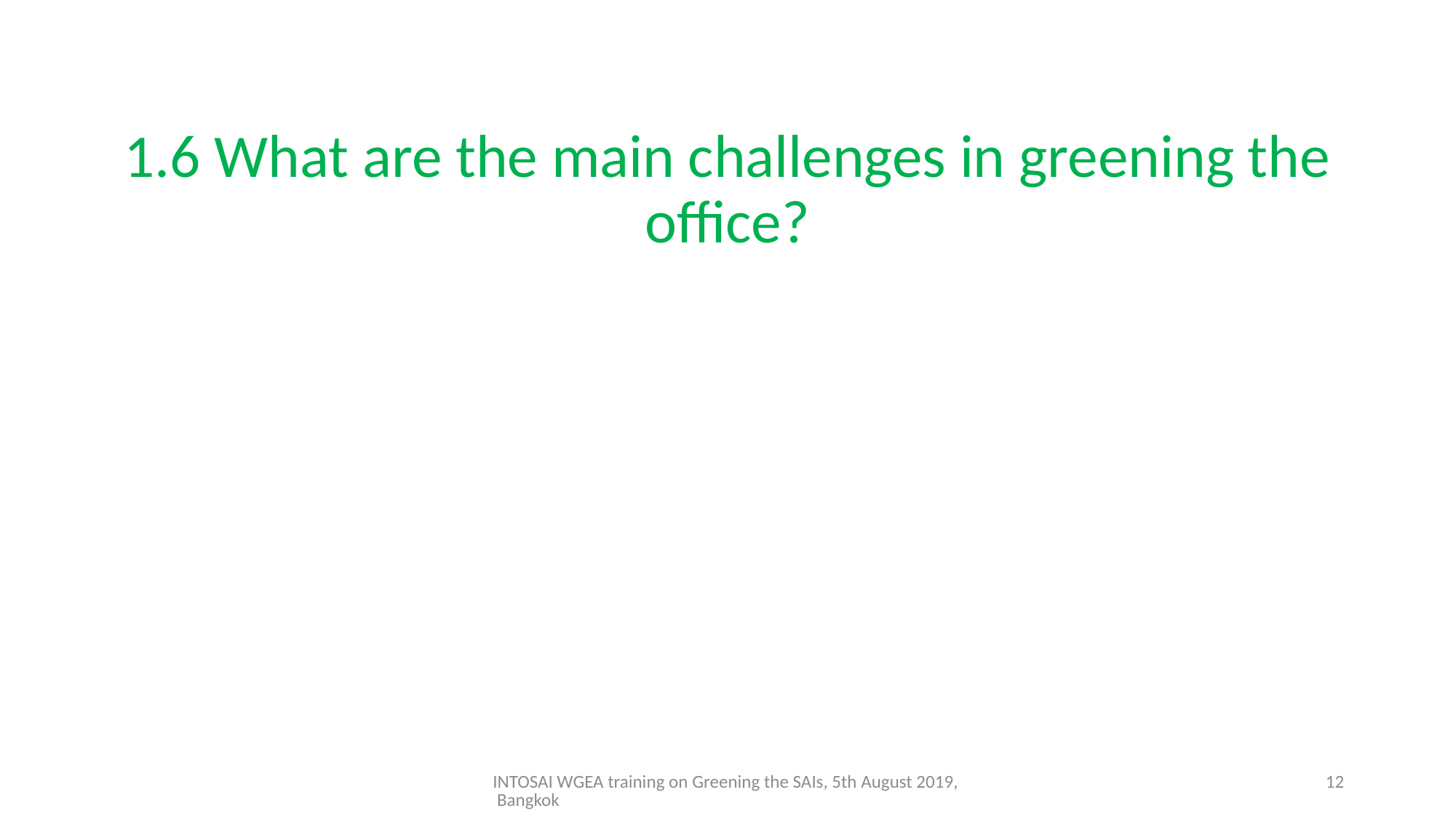

1.6 What are the main challenges in greening the office?

INTOSAI WGEA training on Greening the SAIs, 5th August 2019, Bangkok
12